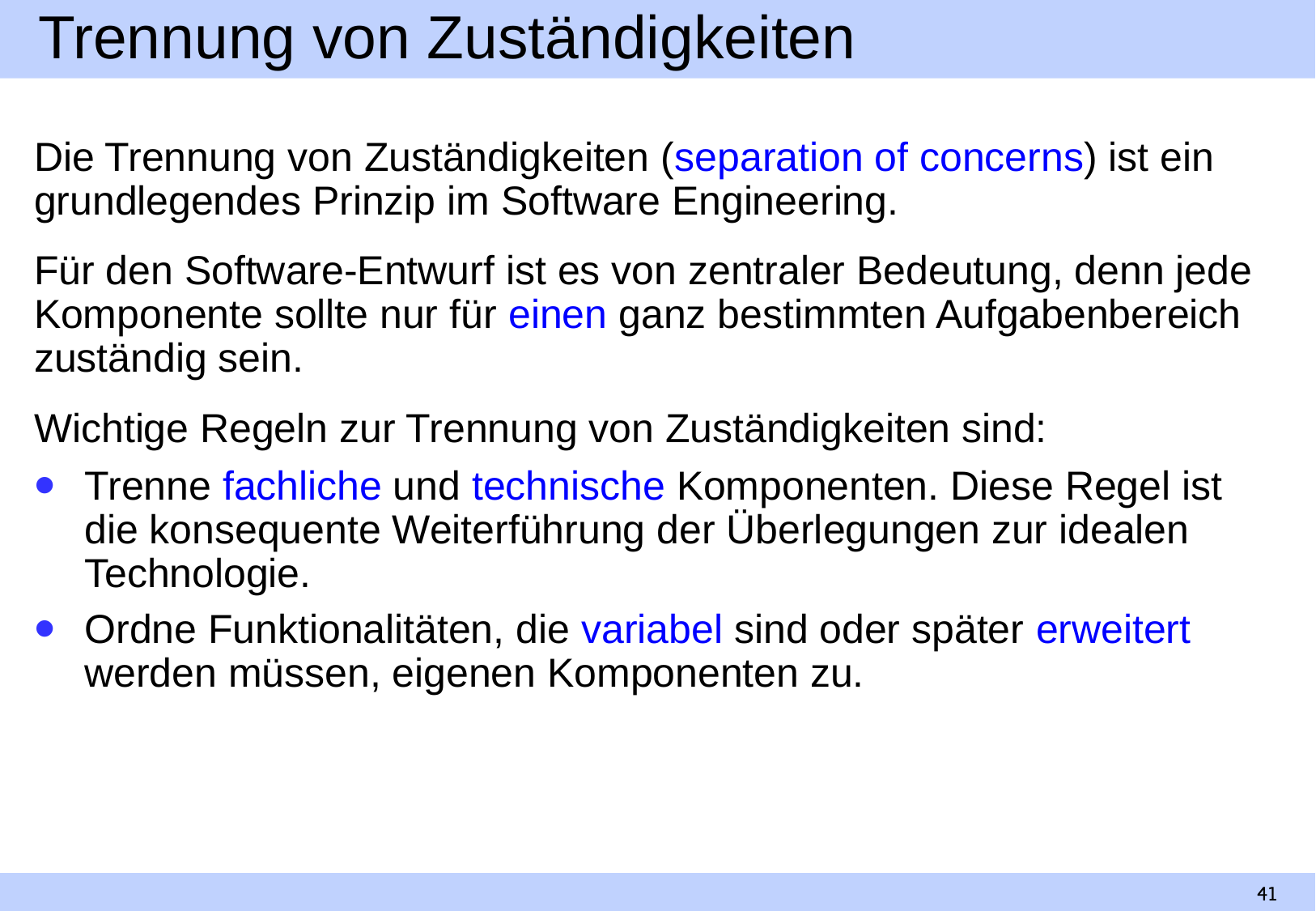

# Trennung von Zuständigkeiten
Die Trennung von Zuständigkeiten (separation of concerns) ist ein grundlegendes Prinzip im Software Engineering.
Für den Software-Entwurf ist es von zentraler Bedeutung, denn jede Komponente sollte nur für einen ganz bestimmten Aufgabenbereich zuständig sein.
Wichtige Regeln zur Trennung von Zuständigkeiten sind:
Trenne fachliche und technische Komponenten. Diese Regel ist die konsequente Weiterführung der Überlegungen zur idealen Technologie.
Ordne Funktionalitäten, die variabel sind oder später erweitert werden müssen, eigenen Komponenten zu.
41